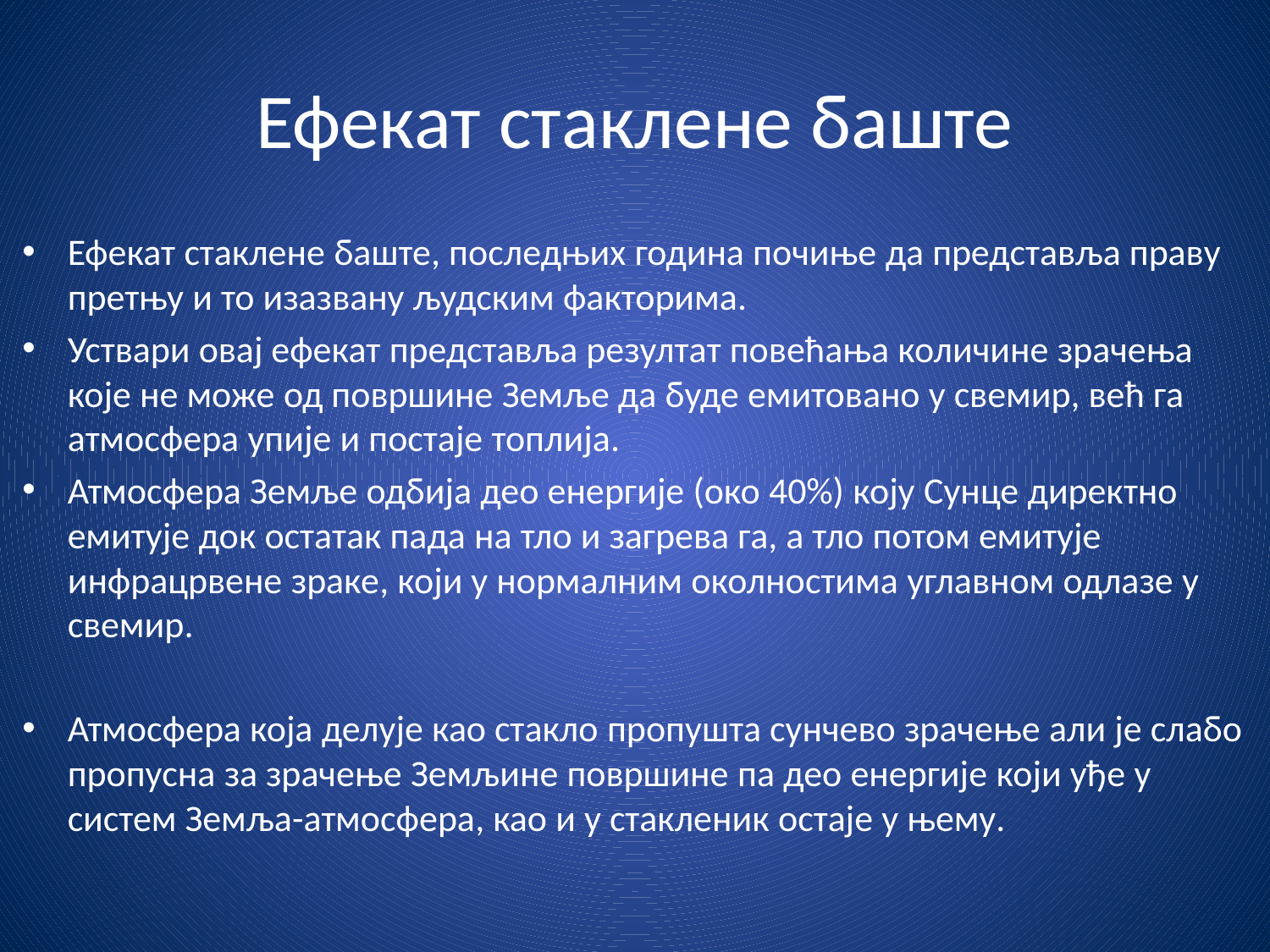

# Ефекат стаклене баште
Ефекат стаклене баште, последњих година почиње да представља праву претњу и то изазвану људским факторима.
Уствари овај ефекат представља резултат повећања количине зрачења које не може од површине Земље да буде емитовано у свемир, већ га атмосфера упије и постаје топлија.
Атмосфера Земље одбија део енергије (око 40%) коју Сунце директно емитује док остатак пада на тло и загрева га, а тло потом емитује инфрацрвене зраке, који у нормалним околностима углавном одлазе у свемир.

Атмосфера која делује као стакло пропушта сунчево зрачење али је слабо пропусна за зрачење Земљине површине па део енергије који уђе у систем Земља-атмосфера, као и у стакленик остаје у њему.